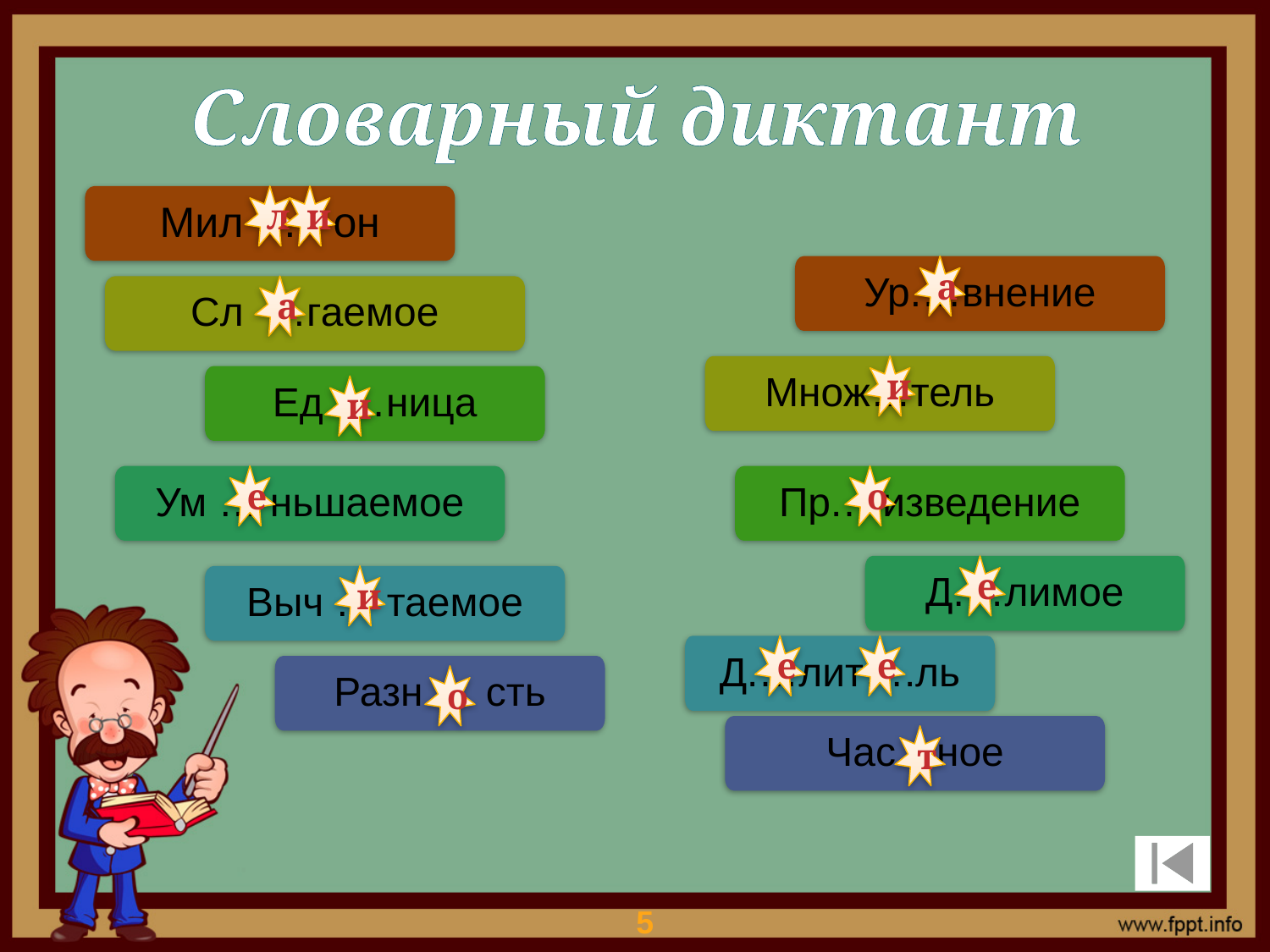

Словарный диктант
Мил …   он
л
и
Ур.…внение
а
Сл  …гаемое
а
Множ…тель
и
Ед  …ница
и
Ум … ньшаемое
е
Пр.…изведение
о
Д.…лимое
е
Выч … таемое
и
Д.…лит….ль
е
е
Разн … сть
о
Час…ное
т

5